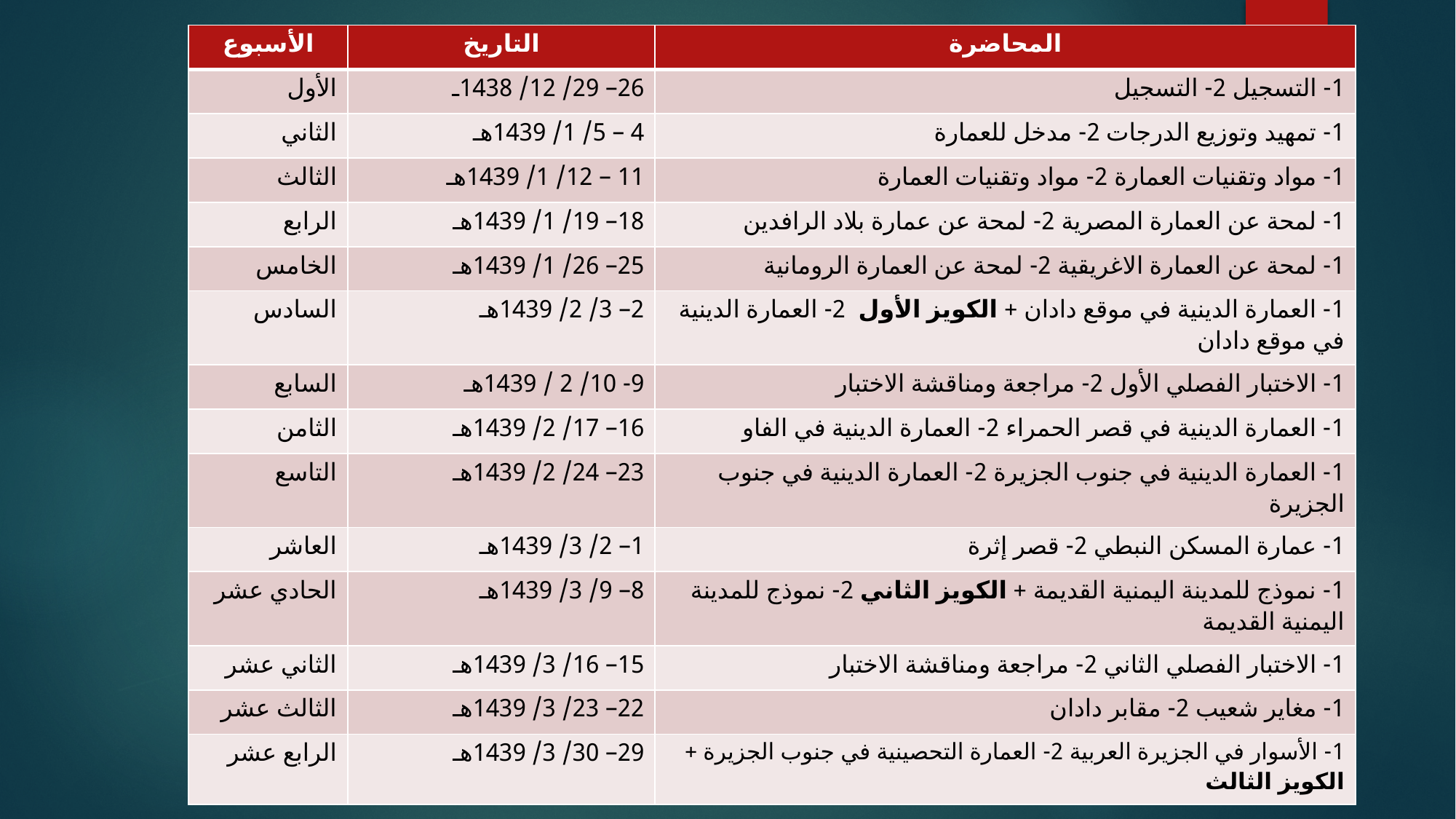

| الأسبوع | التاريخ | المحاضرة |
| --- | --- | --- |
| الأول | 26– 29/ 12/ 1438ـ | 1- التسجيل 2- التسجيل |
| الثاني | 4 – 5/ 1/ 1439هـ | 1- تمهيد وتوزيع الدرجات 2- مدخل للعمارة |
| الثالث | 11 – 12/ 1/ 1439هـ | 1- مواد وتقنيات العمارة 2- مواد وتقنيات العمارة |
| الرابع | 18– 19/ 1/ 1439هـ | 1- لمحة عن العمارة المصرية 2- لمحة عن عمارة بلاد الرافدين |
| الخامس | 25– 26/ 1/ 1439هـ | 1- لمحة عن العمارة الاغريقية 2- لمحة عن العمارة الرومانية |
| السادس | 2– 3/ 2/ 1439هـ | 1- العمارة الدينية في موقع دادان + الكويز الأول 2- العمارة الدينية في موقع دادان |
| السابع | 9- 10/ 2 / 1439هـ | 1- الاختبار الفصلي الأول 2- مراجعة ومناقشة الاختبار |
| الثامن | 16– 17/ 2/ 1439هـ | 1- العمارة الدينية في قصر الحمراء 2- العمارة الدينية في الفاو |
| التاسع | 23– 24/ 2/ 1439هـ | 1- العمارة الدينية في جنوب الجزيرة 2- العمارة الدينية في جنوب الجزيرة |
| العاشر | 1– 2/ 3/ 1439هـ | 1- عمارة المسكن النبطي 2- قصر إثرة |
| الحادي عشر | 8– 9/ 3/ 1439هـ | 1- نموذج للمدينة اليمنية القديمة + الكويز الثاني 2- نموذج للمدينة اليمنية القديمة |
| الثاني عشر | 15– 16/ 3/ 1439هـ | 1- الاختبار الفصلي الثاني 2- مراجعة ومناقشة الاختبار |
| الثالث عشر | 22– 23/ 3/ 1439هـ | 1- مغاير شعيب 2- مقابر دادان |
| الرابع عشر | 29– 30/ 3/ 1439هـ | 1- الأسوار في الجزيرة العربية 2- العمارة التحصينية في جنوب الجزيرة + الكويز الثالث |